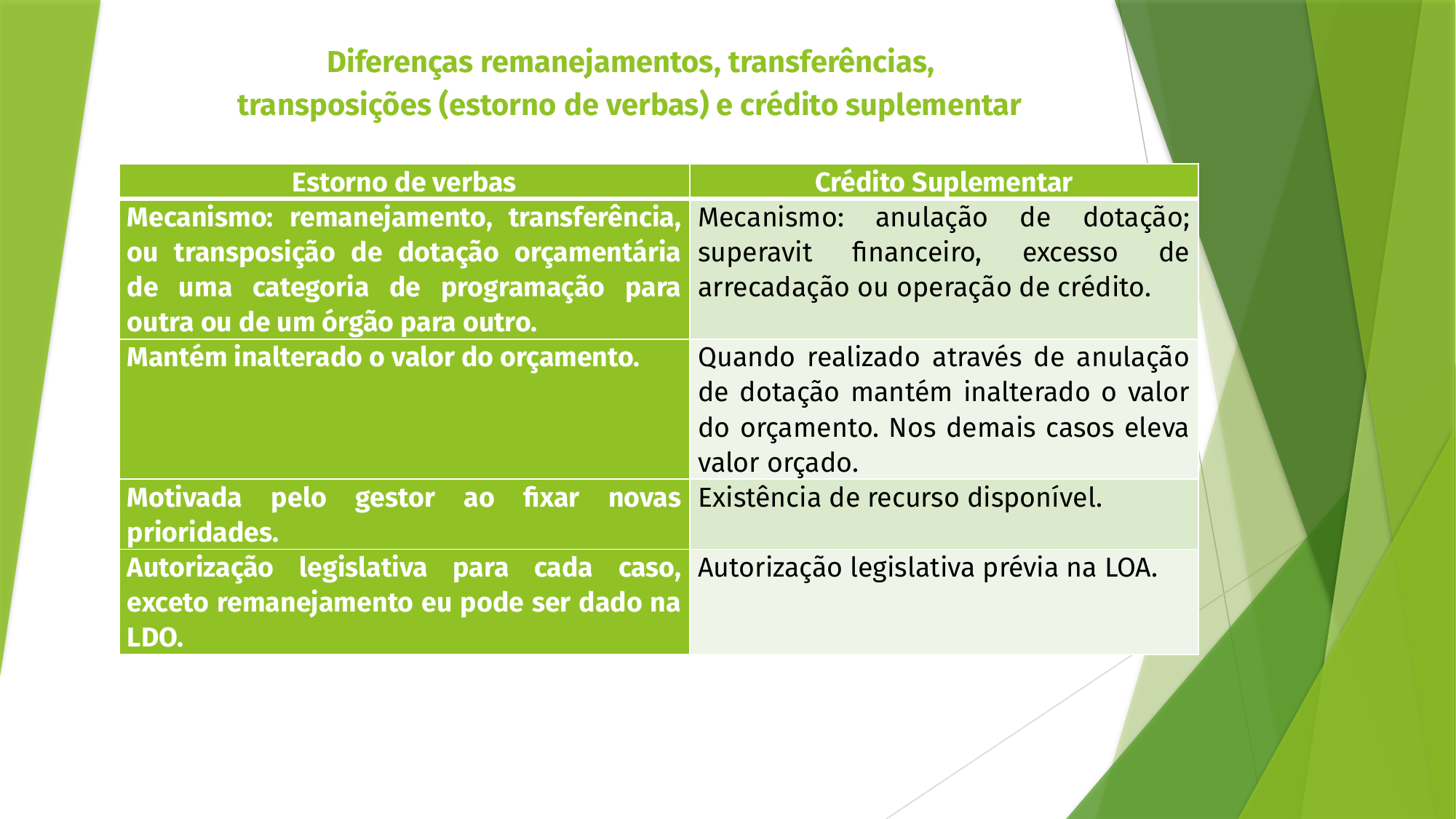

# Diferenças remanejamentos, transferências, transposições (estorno de verbas) e crédito suplementar

| Estorno de verbas | Crédito Suplementar |
| --- | --- |
| Mecanismo: remanejamento, transferência, ou transposição de dotação orçamentária de uma categoria de programação para outra ou de um órgão para outro. | Mecanismo: anulação de dotação; superavit financeiro, excesso de arrecadação ou operação de crédito. |
| Mantém inalterado o valor do orçamento. | Quando realizado através de anulação de dotação mantém inalterado o valor do orçamento. Nos demais casos eleva valor orçado. |
| Motivada pelo gestor ao fixar novas prioridades. | Existência de recurso disponível. |
| Autorização legislativa para cada caso, exceto remanejamento eu pode ser dado na LDO. | Autorização legislativa prévia na LOA. |